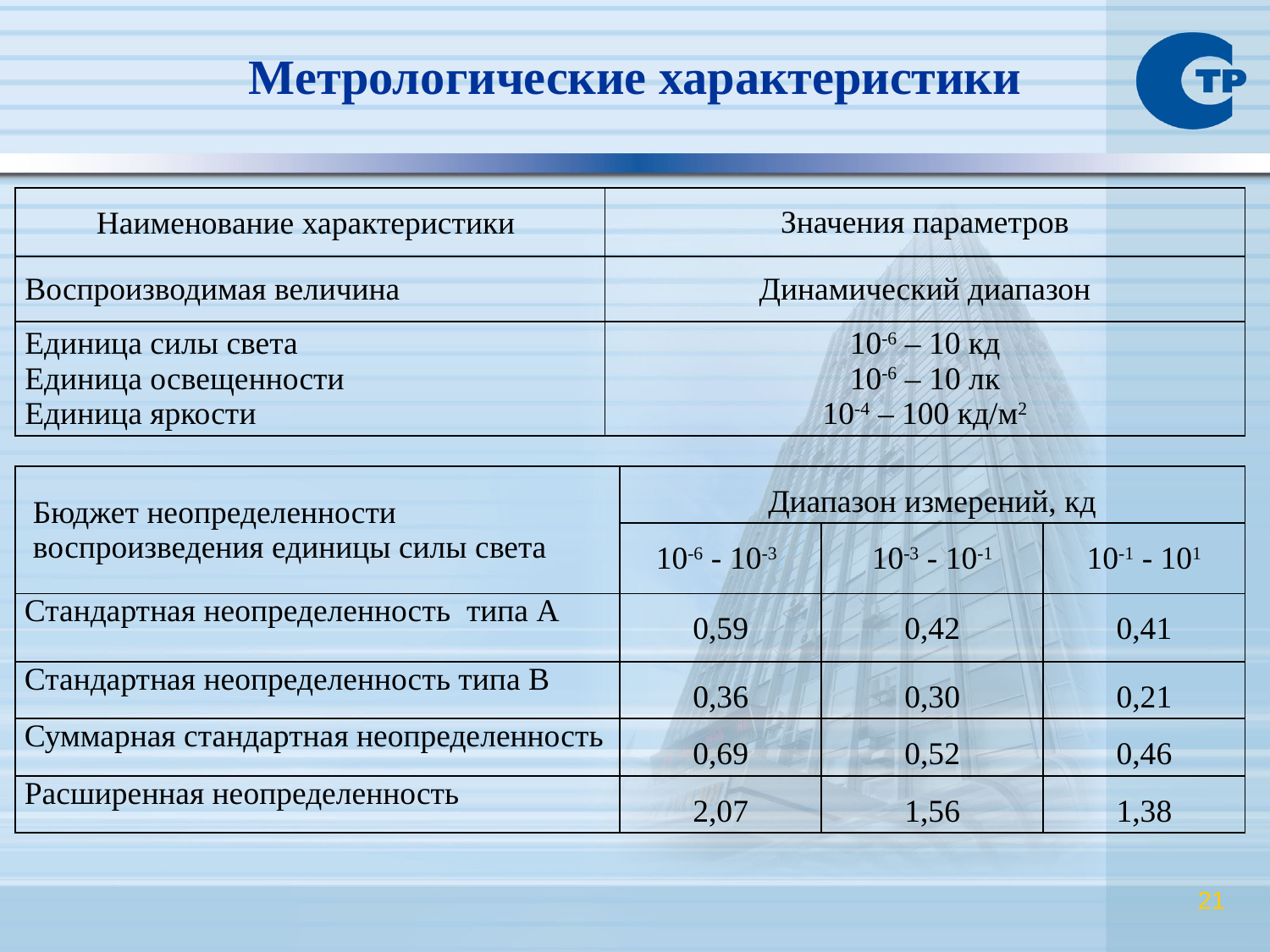

Метрологические характеристики
| Наименование характеристики | Значения параметров |
| --- | --- |
| Воспроизводимая величина | Динамический диапазон |
| Единица силы света Единица освещенности Единица яркости | 10-6 – 10 кд 10-6 – 10 лк 10-4 – 100 кд/м2 |
| Бюджет неопределенности воспроизведения единицы силы света | Диапазон измерений, кд |  |  |
| --- | --- | --- | --- |
|  | 10-6 - 10-3 | 10-3 - 10-1 | 10-1 - 101 |
| Стандартная неопределенность типа А | 0,59 | 0,42 | 0,41 |
| Стандартная неопределенность типа В | 0,36 | 0,30 | 0,21 |
| Суммарная стандартная неопределенность | 0,69 | 0,52 | 0,46 |
| Расширенная неопределенность | 2,07 | 1,56 | 1,38 |
21